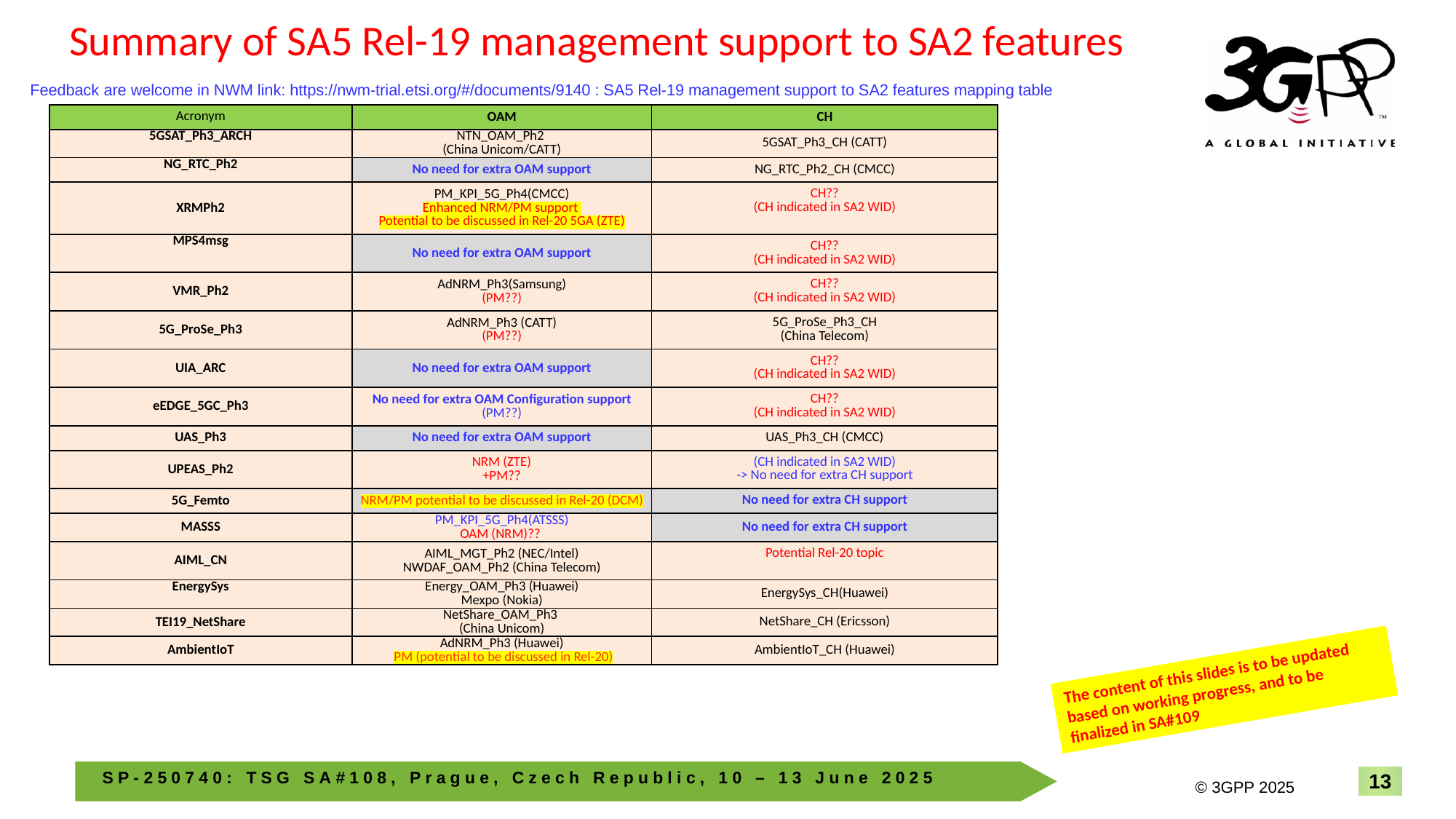

Summary of SA5 Rel-19 management support to SA2 features
Feedback are welcome in NWM link: https://nwm-trial.etsi.org/#/documents/9140 : SA5 Rel-19 management support to SA2 features mapping table
| Acronym | OAM | CH |
| --- | --- | --- |
| 5GSAT\_Ph3\_ARCH | NTN\_OAM\_Ph2 (China Unicom/CATT) | 5GSAT\_Ph3\_CH (CATT) |
| NG\_RTC\_Ph2 | No need for extra OAM support | NG\_RTC\_Ph2\_CH (CMCC) |
| XRMPh2 | PM\_KPI\_5G\_Ph4(CMCC) Enhanced NRM/PM support Potential to be discussed in Rel-20 5GA (ZTE) | CH?? (CH indicated in SA2 WID) |
| MPS4msg | No need for extra OAM support | CH?? (CH indicated in SA2 WID) |
| VMR\_Ph2 | AdNRM\_Ph3(Samsung) (PM??) | CH?? (CH indicated in SA2 WID) |
| 5G\_ProSe\_Ph3 | AdNRM\_Ph3 (CATT) (PM??) | 5G\_ProSe\_Ph3\_CH (China Telecom) |
| UIA\_ARC | No need for extra OAM support | CH?? (CH indicated in SA2 WID) |
| eEDGE\_5GC\_Ph3 | No need for extra OAM Configuration support (PM??) | CH?? (CH indicated in SA2 WID) |
| UAS\_Ph3 | No need for extra OAM support | UAS\_Ph3\_CH (CMCC) |
| UPEAS\_Ph2 | NRM (ZTE) +PM?? | (CH indicated in SA2 WID) -> No need for extra CH support |
| 5G\_Femto | NRM/PM potential to be discussed in Rel-20 (DCM) | No need for extra CH support |
| MASSS | PM\_KPI\_5G\_Ph4(ATSSS) OAM (NRM)?? | No need for extra CH support |
| AIML\_CN | AIML\_MGT\_Ph2 (NEC/Intel) NWDAF\_OAM\_Ph2 (China Telecom) | Potential Rel-20 topic |
| EnergySys | Energy\_OAM\_Ph3 (Huawei) Mexpo (Nokia) | EnergySys\_CH(Huawei) |
| TEI19\_NetShare | NetShare\_OAM\_Ph3 (China Unicom) | NetShare\_CH (Ericsson) |
| AmbientIoT | AdNRM\_Ph3 (Huawei) PM (potential to be discussed in Rel-20) | AmbientIoT\_CH (Huawei) |
The content of this slides is to be updated based on working progress, and to be finalized in SA#109